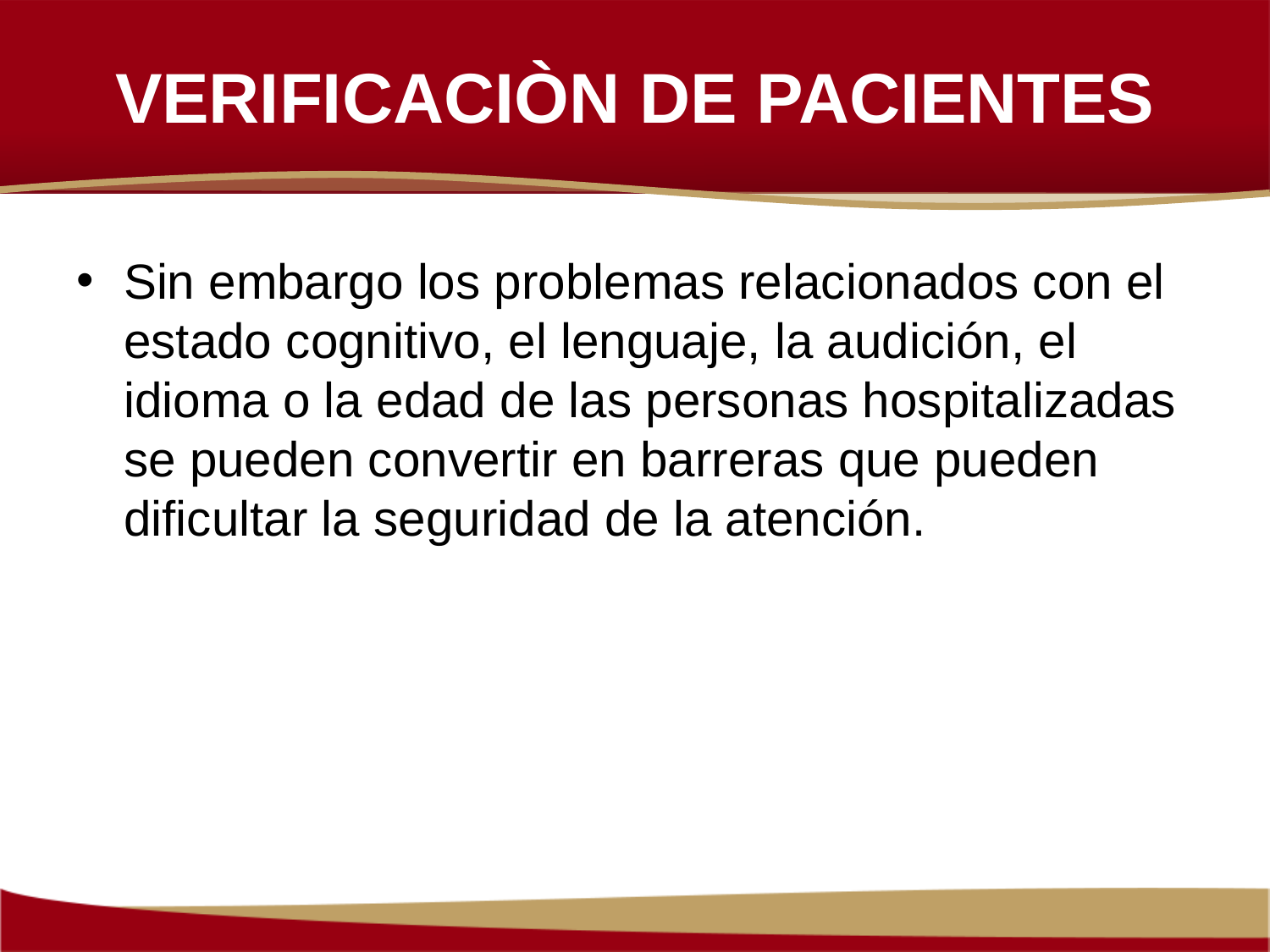

# VERIFICACIÒN DE PACIENTES
Sin embargo los problemas relacionados con el estado cognitivo, el lenguaje, la audición, el idioma o la edad de las personas hospitalizadas se pueden convertir en barreras que pueden dificultar la seguridad de la atención.